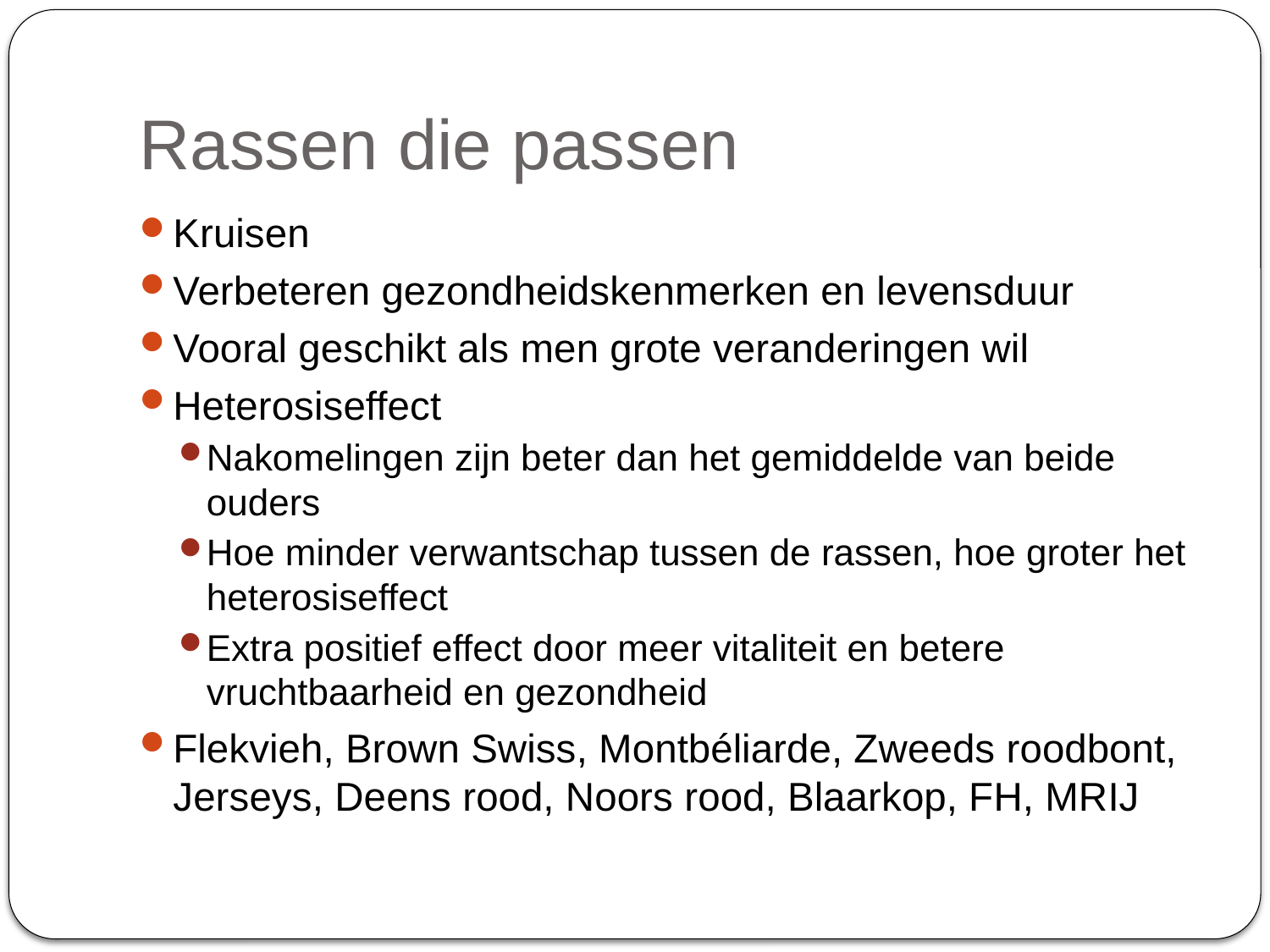

# Rassen die passen
Kruisen
Verbeteren gezondheidskenmerken en levensduur
Vooral geschikt als men grote veranderingen wil
Heterosiseffect
Nakomelingen zijn beter dan het gemiddelde van beide ouders
Hoe minder verwantschap tussen de rassen, hoe groter het heterosiseffect
Extra positief effect door meer vitaliteit en betere vruchtbaarheid en gezondheid
Flekvieh, Brown Swiss, Montbéliarde, Zweeds roodbont, Jerseys, Deens rood, Noors rood, Blaarkop, FH, MRIJ